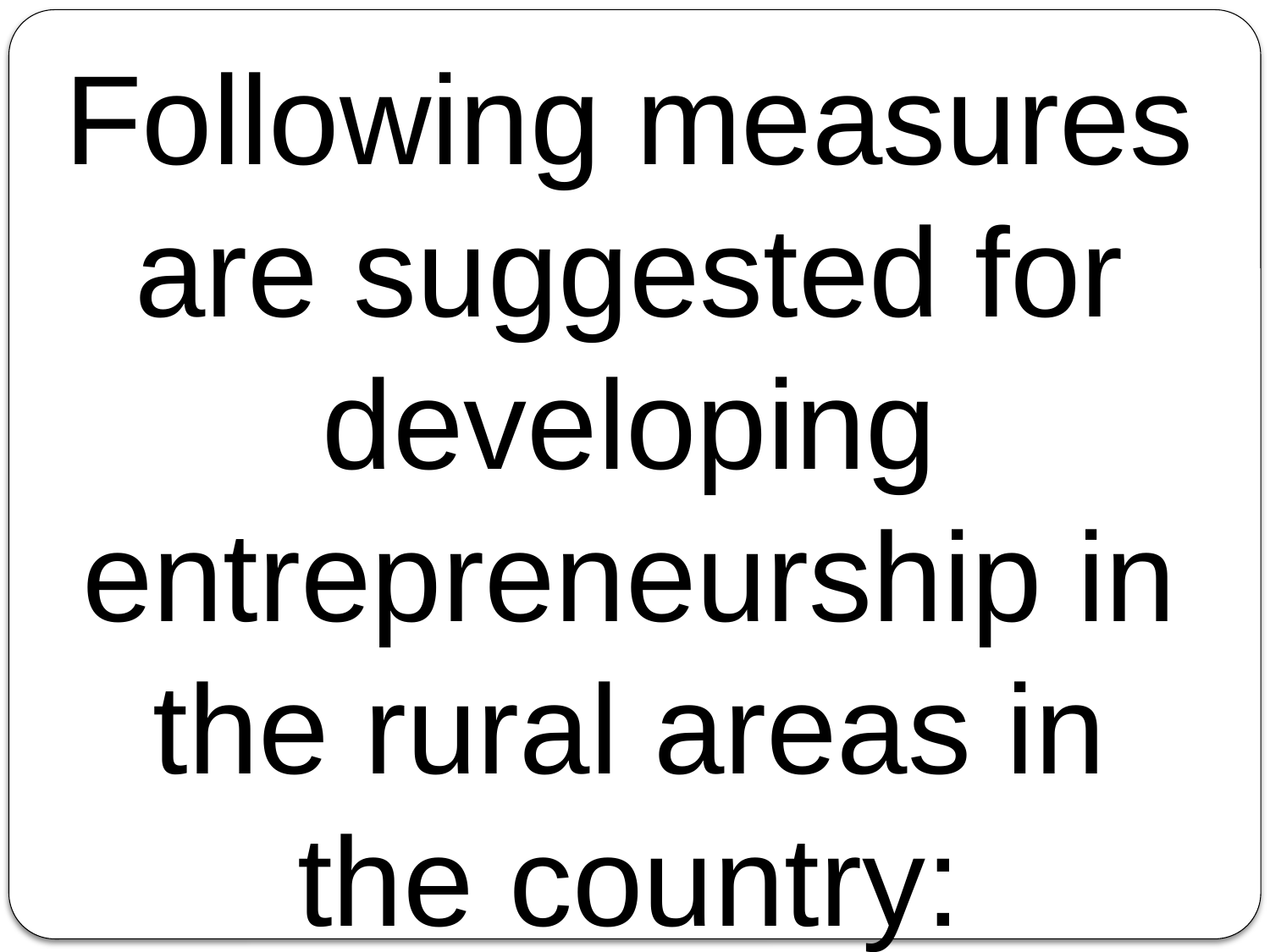

Following measures are suggested for developing entrepreneurship in the rural areas in the country: